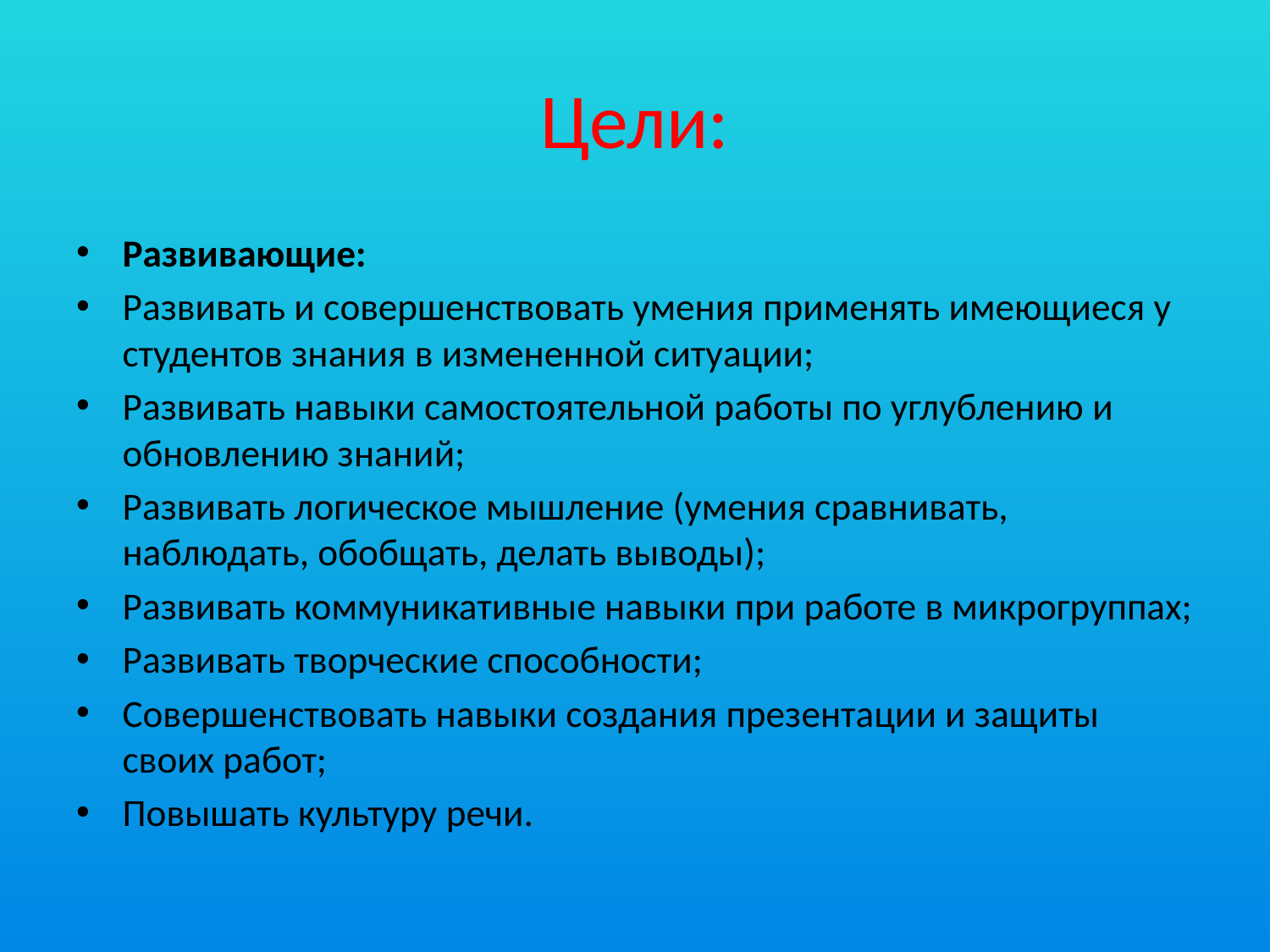

# Цели:
Развивающие:
Развивать и совершенствовать умения применять имеющиеся у студентов знания в измененной ситуации;
Развивать навыки самостоятельной работы по углублению и обновлению знаний;
Развивать логическое мышление (умения сравнивать, наблюдать, обобщать, делать выводы);
Развивать коммуникативные навыки при работе в микрогруппах;
Развивать творческие способности;
Совершенствовать навыки создания презентации и защиты своих работ;
Повышать культуру речи.